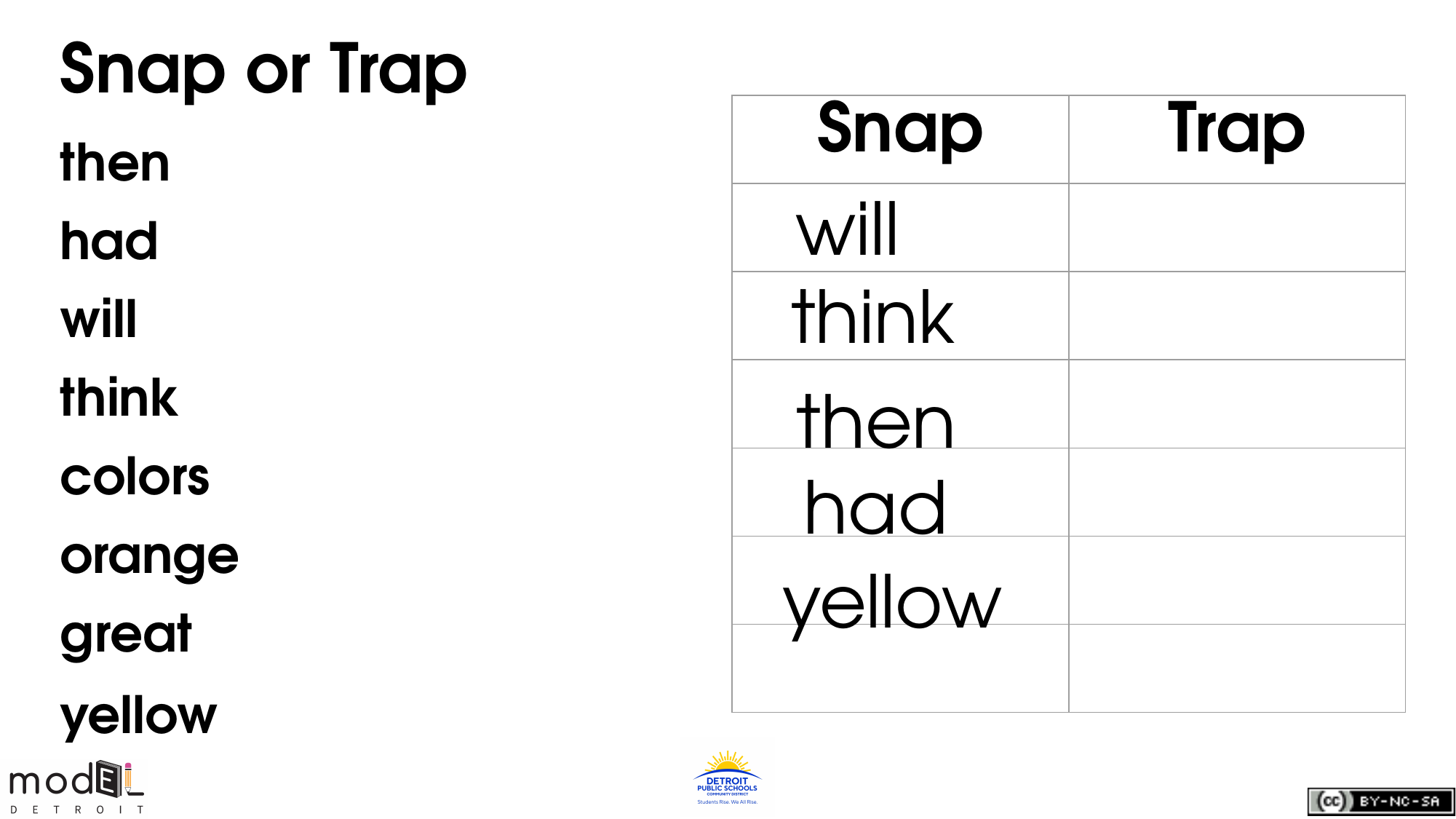

# Snap or Trap
| Snap | Trap |
| --- | --- |
|  |  |
|  |  |
|  |  |
|  |  |
|  |  |
|  |  |
then
had
will
think
colors
orange
great
yellow

 will
think

then
  had
yellow